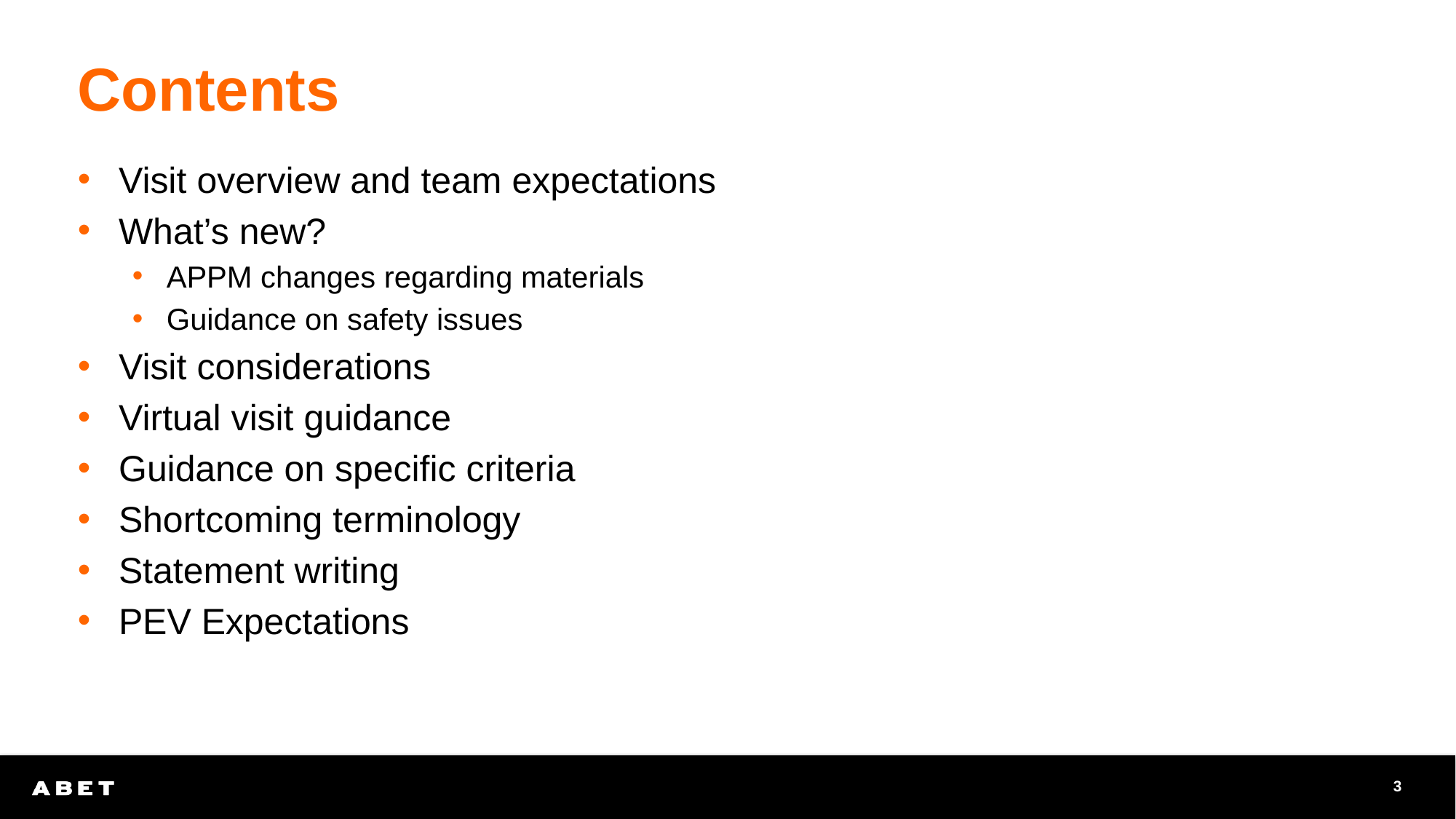

# Contents
Visit overview and team expectations
What’s new?
APPM changes regarding materials
Guidance on safety issues
Visit considerations
Virtual visit guidance
Guidance on specific criteria
Shortcoming terminology
Statement writing
PEV Expectations